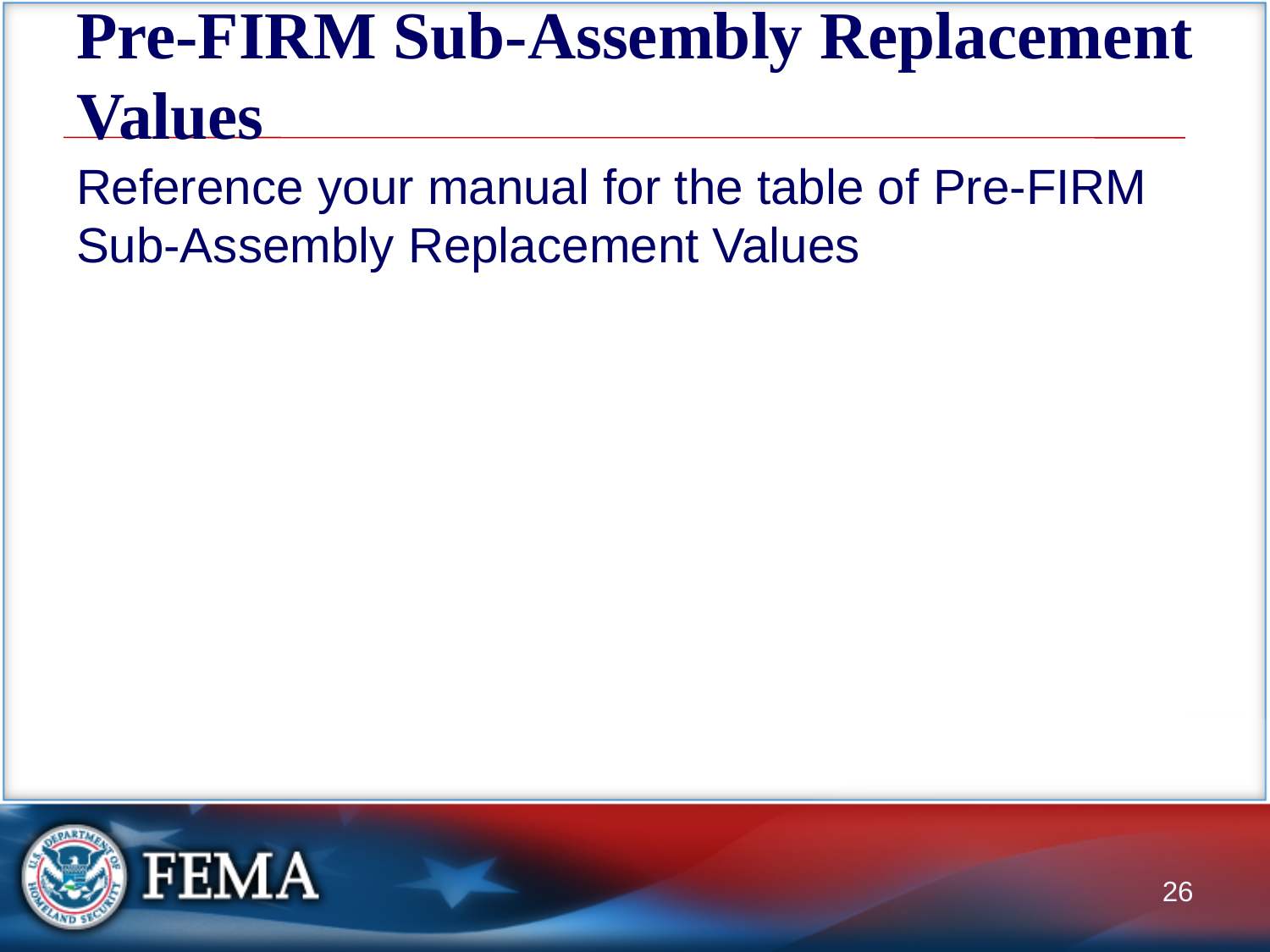

# Pre-FIRM Sub-Assembly Replacement Values
Reference your manual for the table of Pre-FIRM Sub-Assembly Replacement Values
26